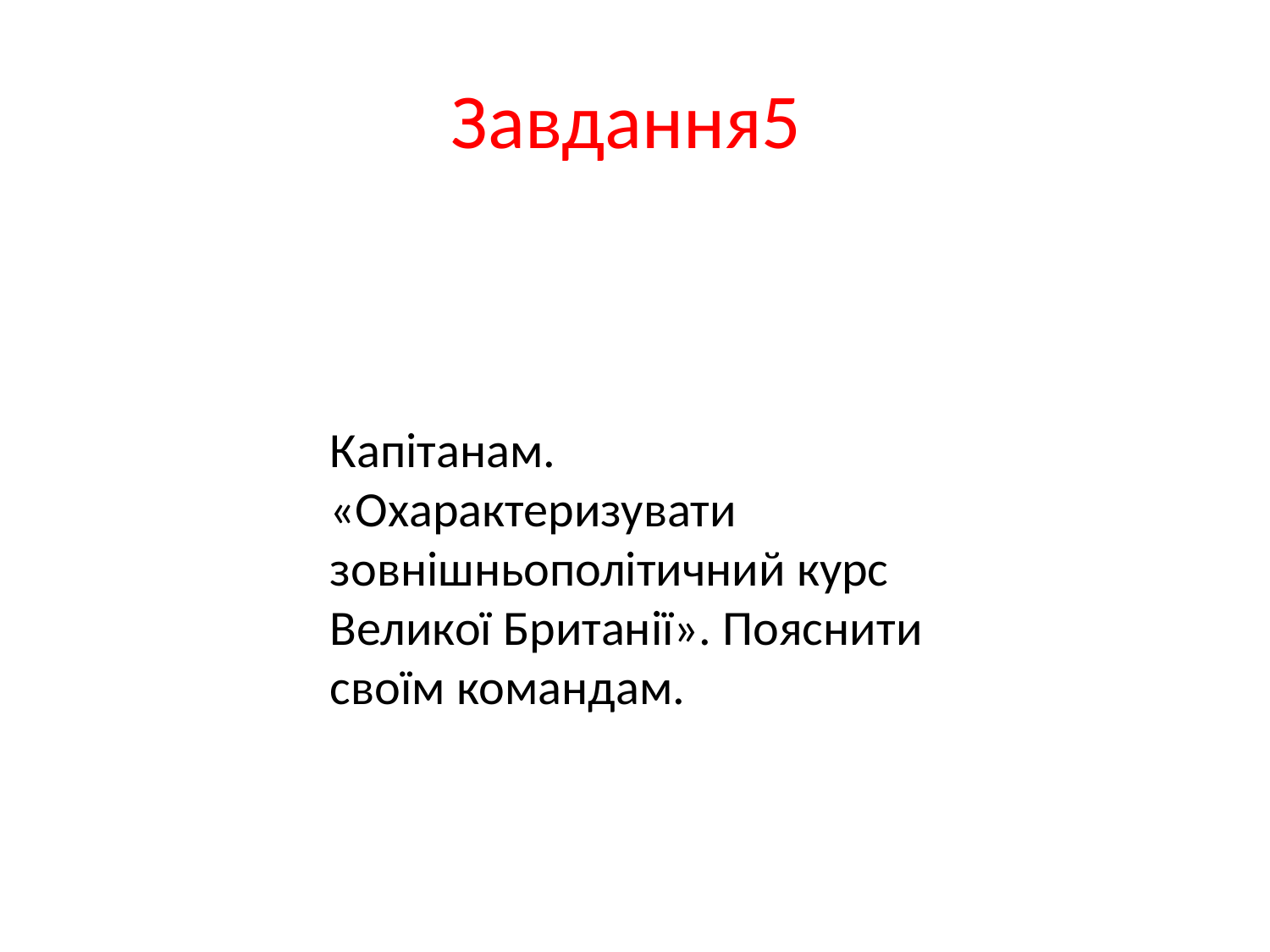

# Завдання5
Капітанам. «Охарактеризувати зовнішньополітичний курс Великої Британії». Пояснити своїм командам.